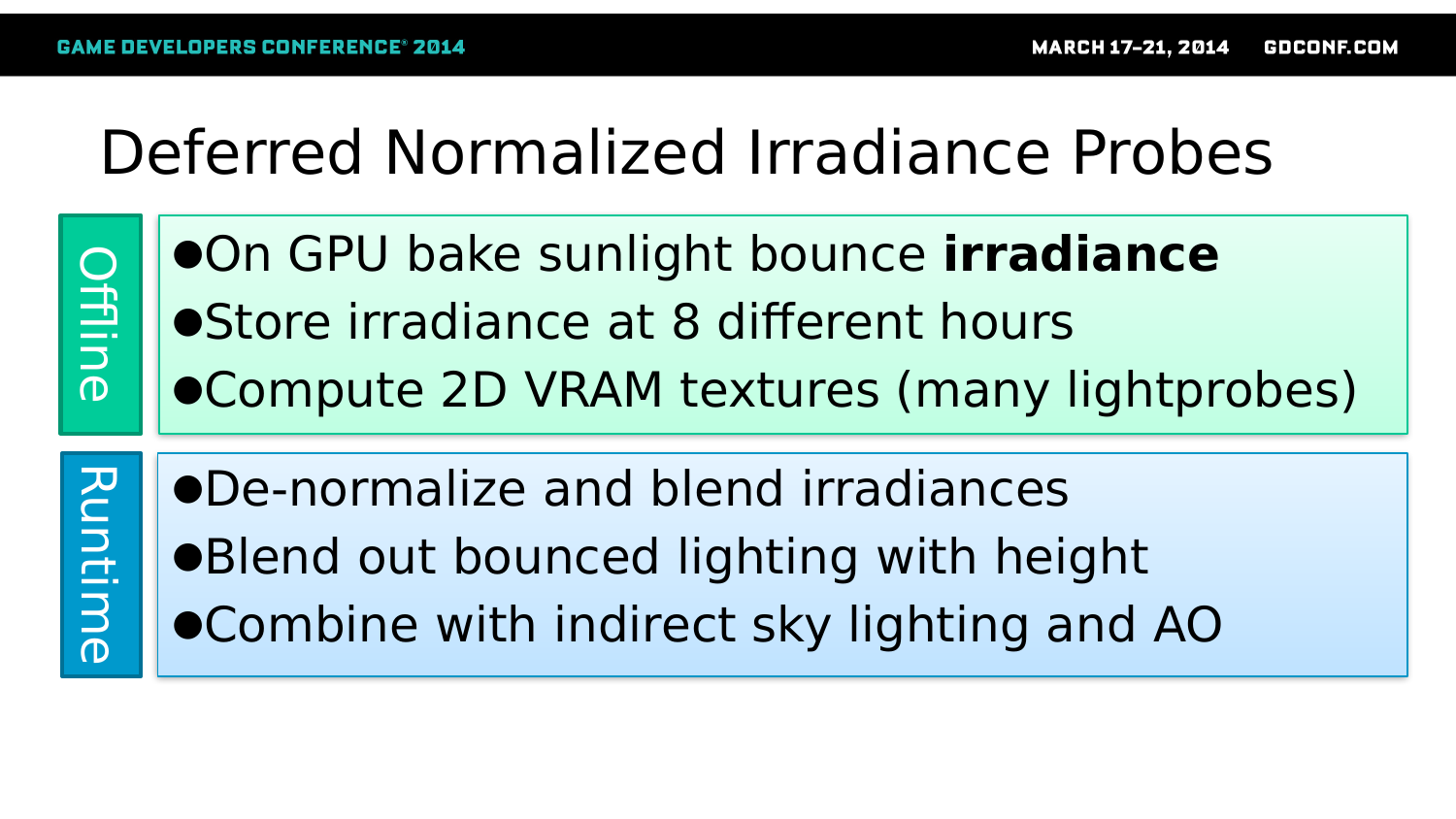

# Deferred Normalized Irradiance Probes
Offline
On GPU bake sunlight bounce irradiance
Store irradiance at 8 different hours
Compute 2D VRAM textures (many lightprobes)

De-normalize and blend irradiances
Blend out bounced lighting with height
Combine with indirect sky lighting and AO

Runtime